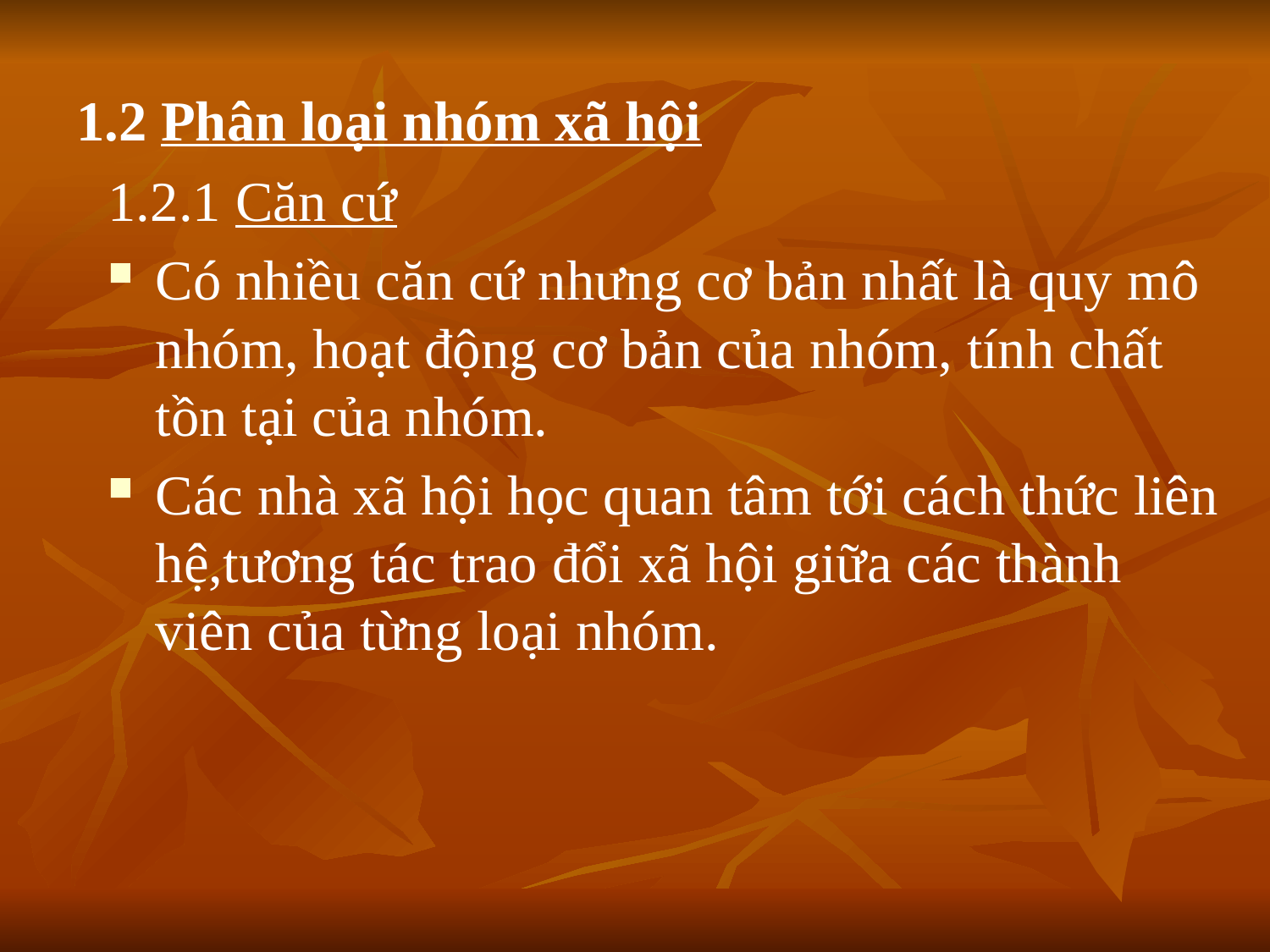

# 1.2 Phân loại nhóm xã hội
1.2.1 Căn cứ
Có nhiều căn cứ nhưng cơ bản nhất là quy mô nhóm, hoạt động cơ bản của nhóm, tính chất tồn tại của nhóm.
Các nhà xã hội học quan tâm tới cách thức liên hệ,tương tác trao đổi xã hội giữa các thành viên của từng loại nhóm.